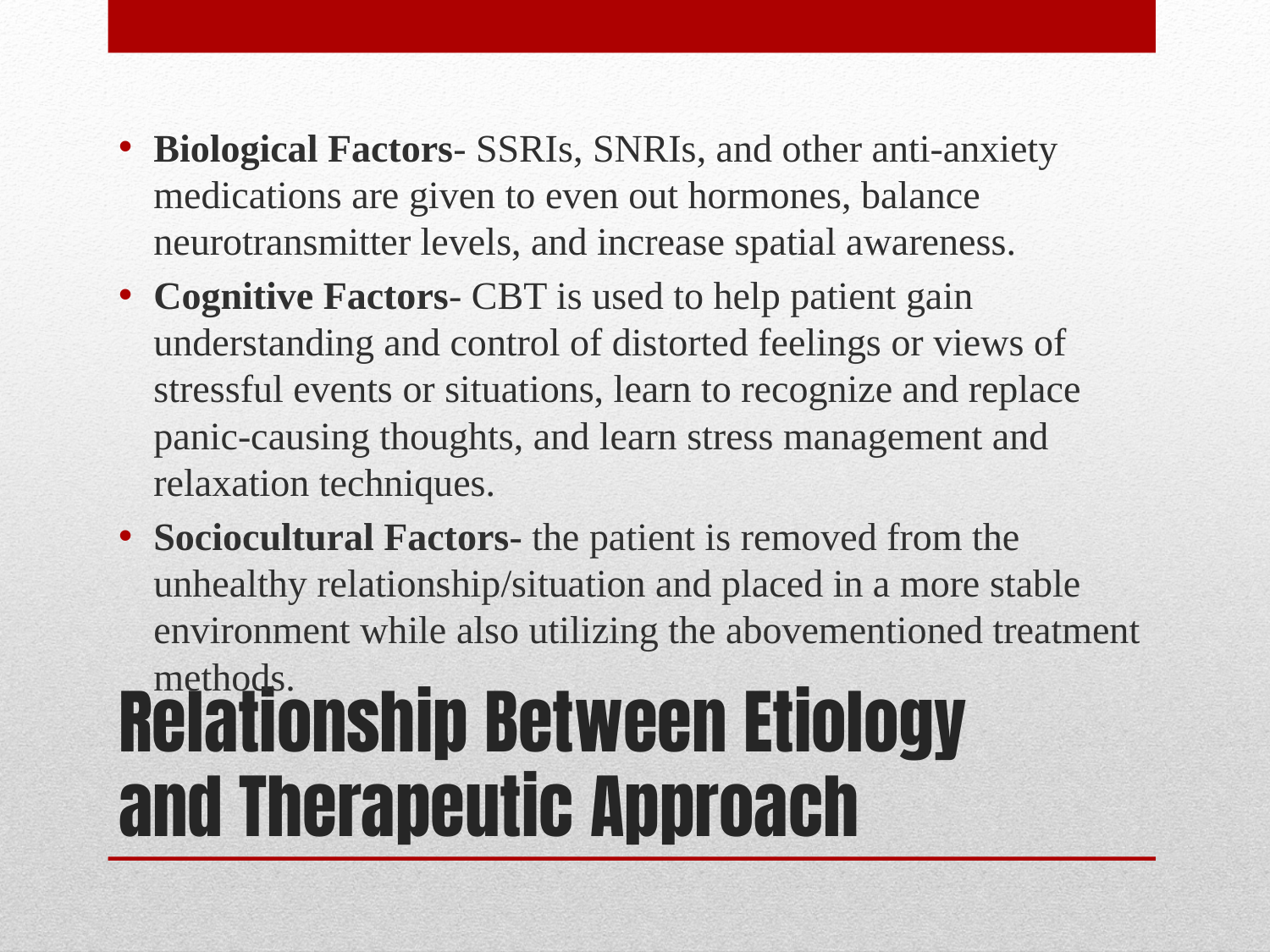

Biological Factors- SSRIs, SNRIs, and other anti-anxiety medications are given to even out hormones, balance neurotransmitter levels, and increase spatial awareness.
Cognitive Factors- CBT is used to help patient gain understanding and control of distorted feelings or views of stressful events or situations, learn to recognize and replace panic-causing thoughts, and learn stress management and relaxation techniques.
Sociocultural Factors- the patient is removed from the unhealthy relationship/situation and placed in a more stable environment while also utilizing the abovementioned treatment methods.

# Relationship Between Etiology and Therapeutic Approach